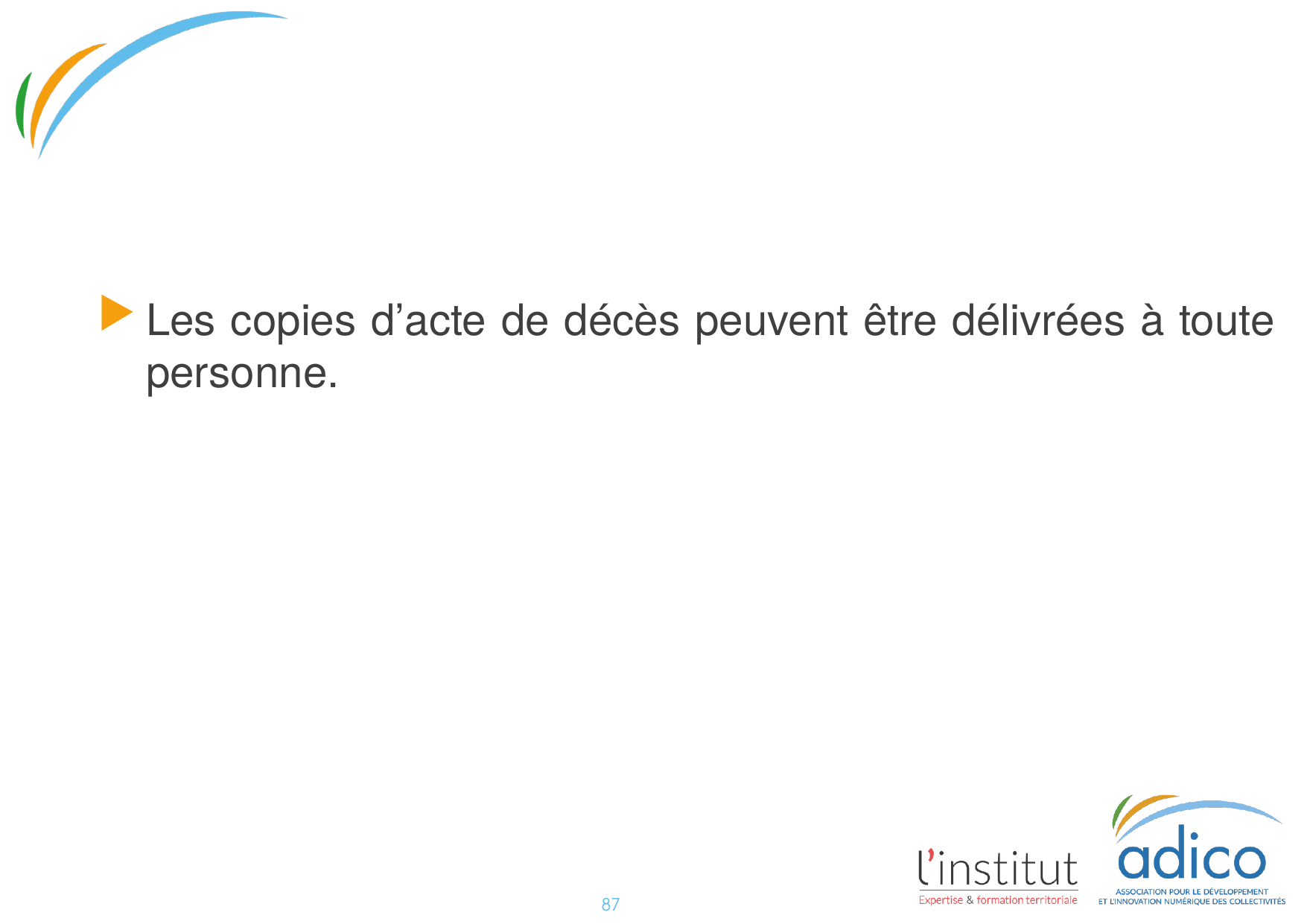

#

Les copies d’acte de décès peuvent être délivrées à toute personne.